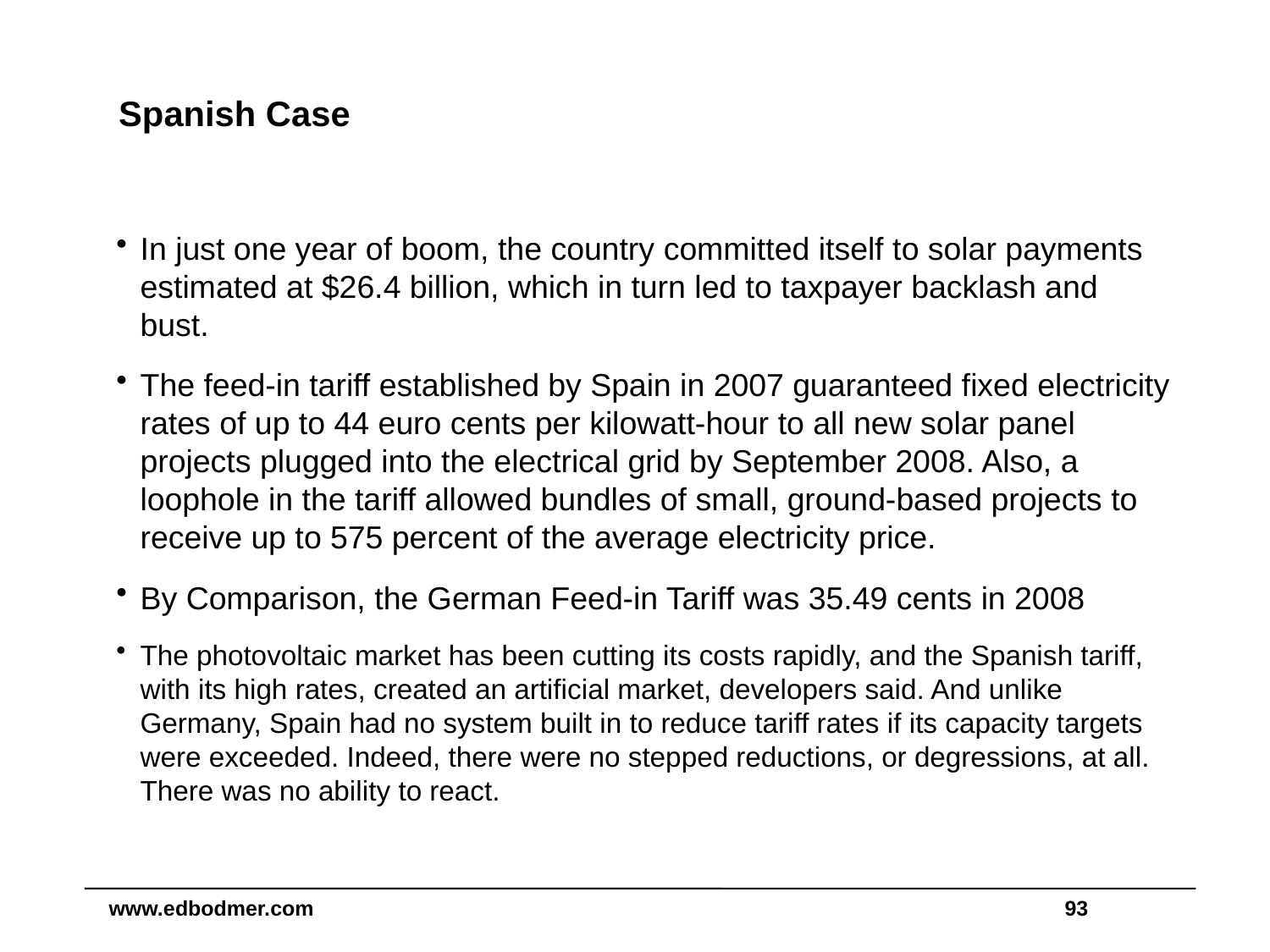

# Spanish Case
In just one year of boom, the country committed itself to solar payments estimated at $26.4 billion, which in turn led to taxpayer backlash and bust.
The feed-in tariff established by Spain in 2007 guaranteed fixed electricity rates of up to 44 euro cents per kilowatt-hour to all new solar panel projects plugged into the electrical grid by September 2008. Also, a loophole in the tariff allowed bundles of small, ground-based projects to receive up to 575 percent of the average electricity price.
By Comparison, the German Feed-in Tariff was 35.49 cents in 2008
The photovoltaic market has been cutting its costs rapidly, and the Spanish tariff, with its high rates, created an artificial market, developers said. And unlike Germany, Spain had no system built in to reduce tariff rates if its capacity targets were exceeded. Indeed, there were no stepped reductions, or degressions, at all. There was no ability to react.